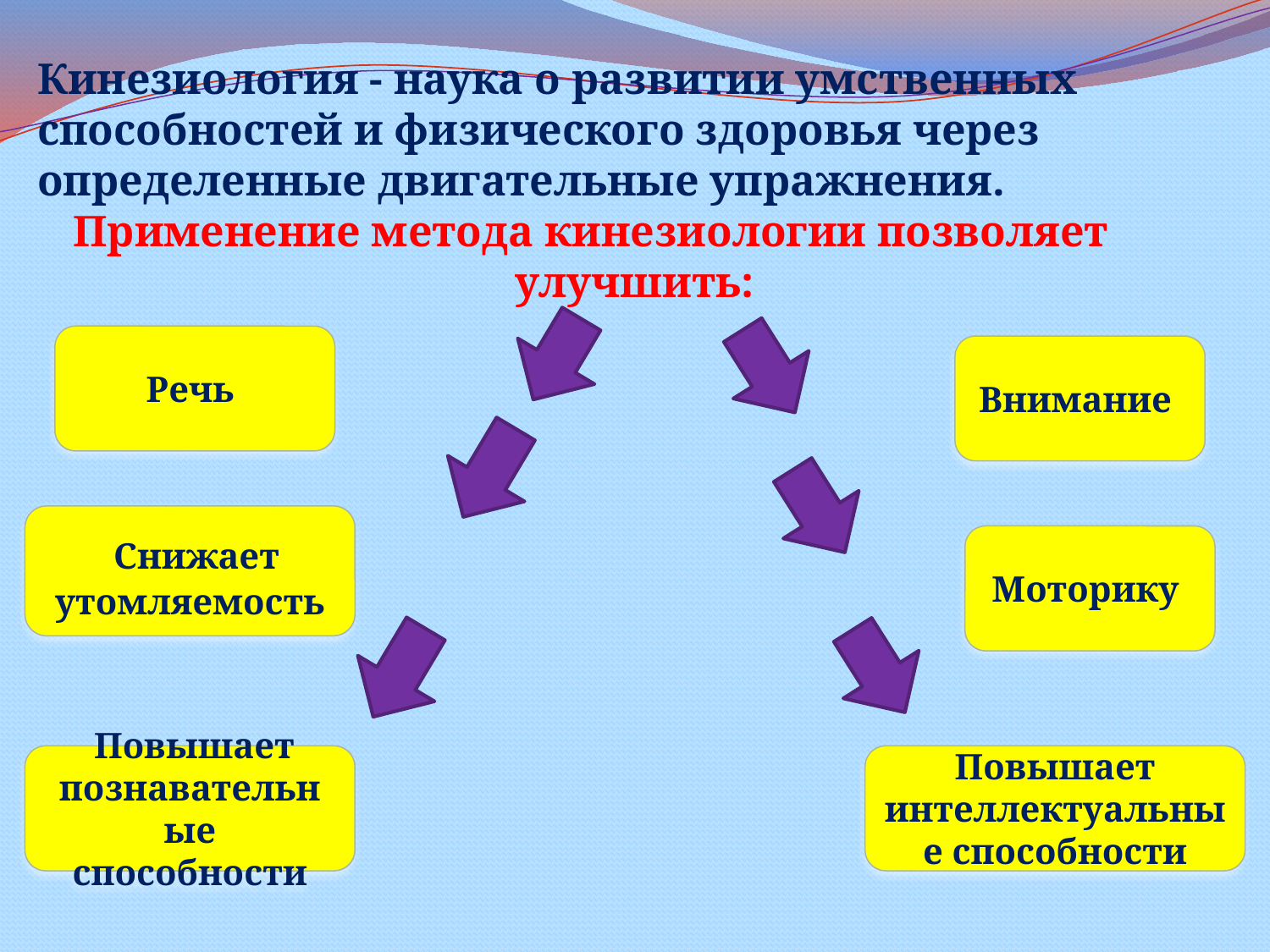

Кинезиология - наука о развитии умственных способностей и физического здоровья через определенные двигательные упражнения.
Применение метода кинезиологии позволяет         улучшить:

Речь
Внимание

 Снижает утомляемость
Моторику

 Повышает познавательные способности
Повышает интеллектуальные способности